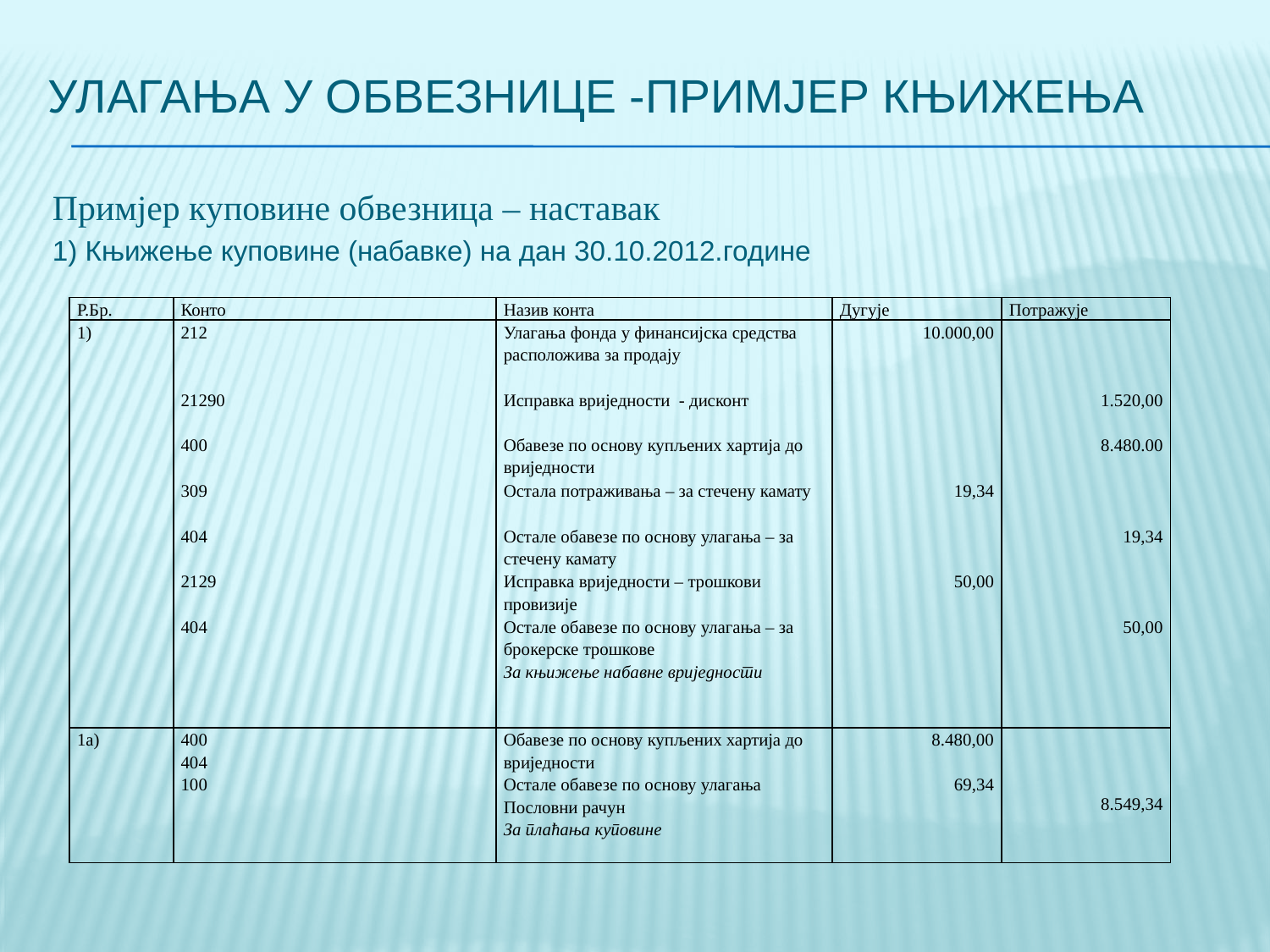

# Улагања у обвезнице -примјер књижења
Примјер куповине обвезница – наставак
1) Књижење куповине (набавке) на дан 30.10.2012.године

| Р.Бр. | Конто | Назив конта | Дугује | Потражује |
| --- | --- | --- | --- | --- |
| 1) | 212 | Улагања фонда у финансијска средства расположива за продају | 10.000,00 |  |
|  | 21290 | Исправка вриједности - дисконт |  | 1.520,00 |
|  | 400 | Обавезе по основу купљених хартија до вриједности |  | 8.480.00 |
|  | 309 | Остала потраживања – за стечену камату | 19,34 |  |
|  | 404 | Остале обавезе по основу улагања – за стечену камату |  | 19,34 |
|  | 2129 | Исправка вриједности – трошкови провизије | 50,00 |  |
|  | 404 | Остале обавезе по основу улагања – за брокерске трошкове За књижење набавне вриједности |  | 50,00 |
| 1а) | 400 404 100 | Обавезе по основу купљених хартија до вриједности Остале обавезе по основу улагања Пословни рачун За плаћања куповине | 8.480,00 69,34 | 8.549,34 |